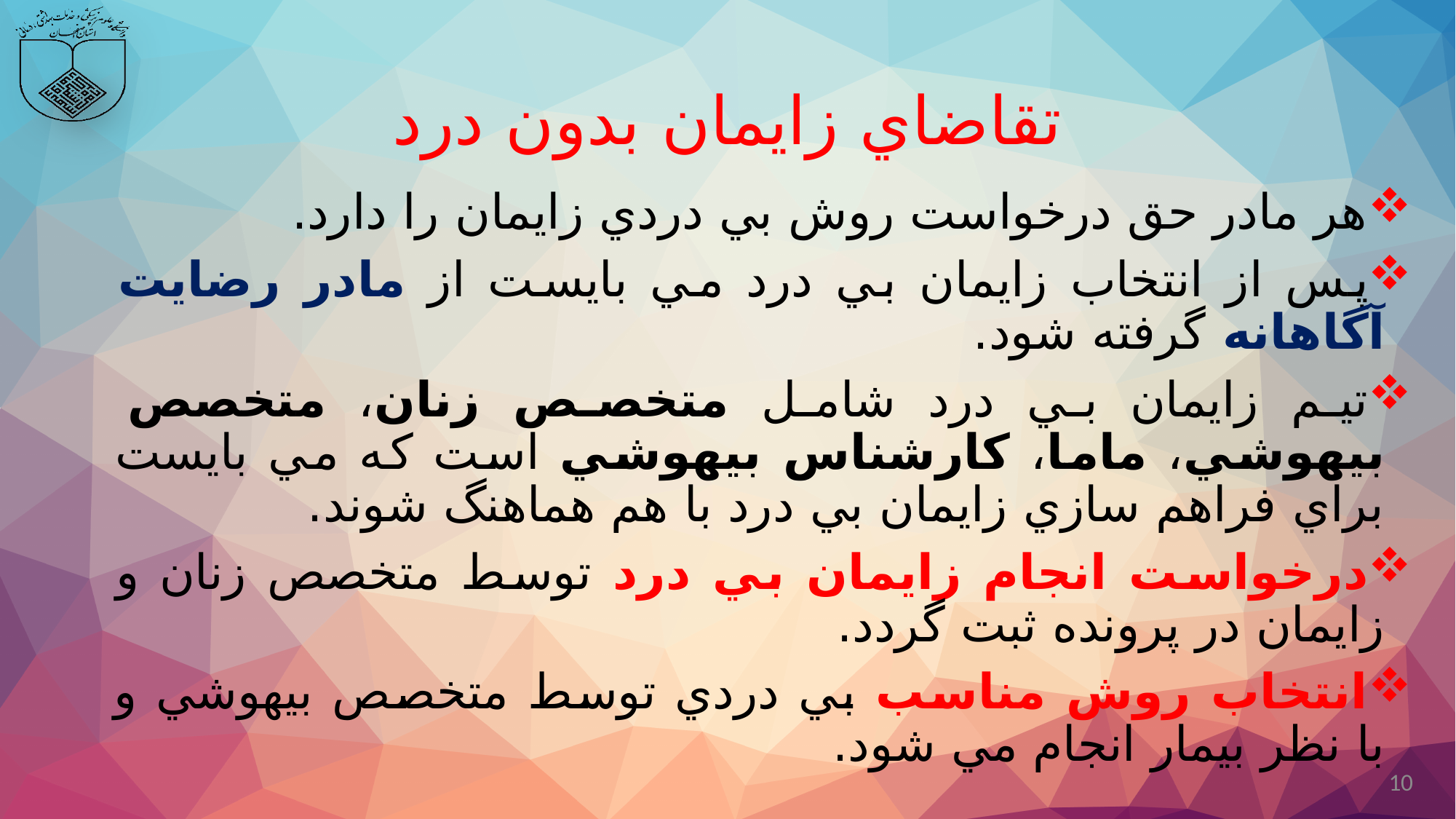

# تقاضاي زايمان بدون درد
هر مادر حق درخواست روش بي دردي زايمان را دارد.
پس از انتخاب زايمان بي درد مي بايست از مادر رضايت آگاهانه گرفته شود.
تيم زايمان بي درد شامل متخصص زنان، متخصص بيهوشي، ماما، کارشناس بيهوشي است كه مي بايست براي فراهم سازي زايمان بي درد با هم هماهنگ شوند.
درخواست انجام زايمان بي درد توسط متخصص زنان و زايمان در پرونده ثبت گردد.
انتخاب روش مناسب بي دردي توسط متخصص بيهوشي و با نظر بيمار انجام مي شود.
10